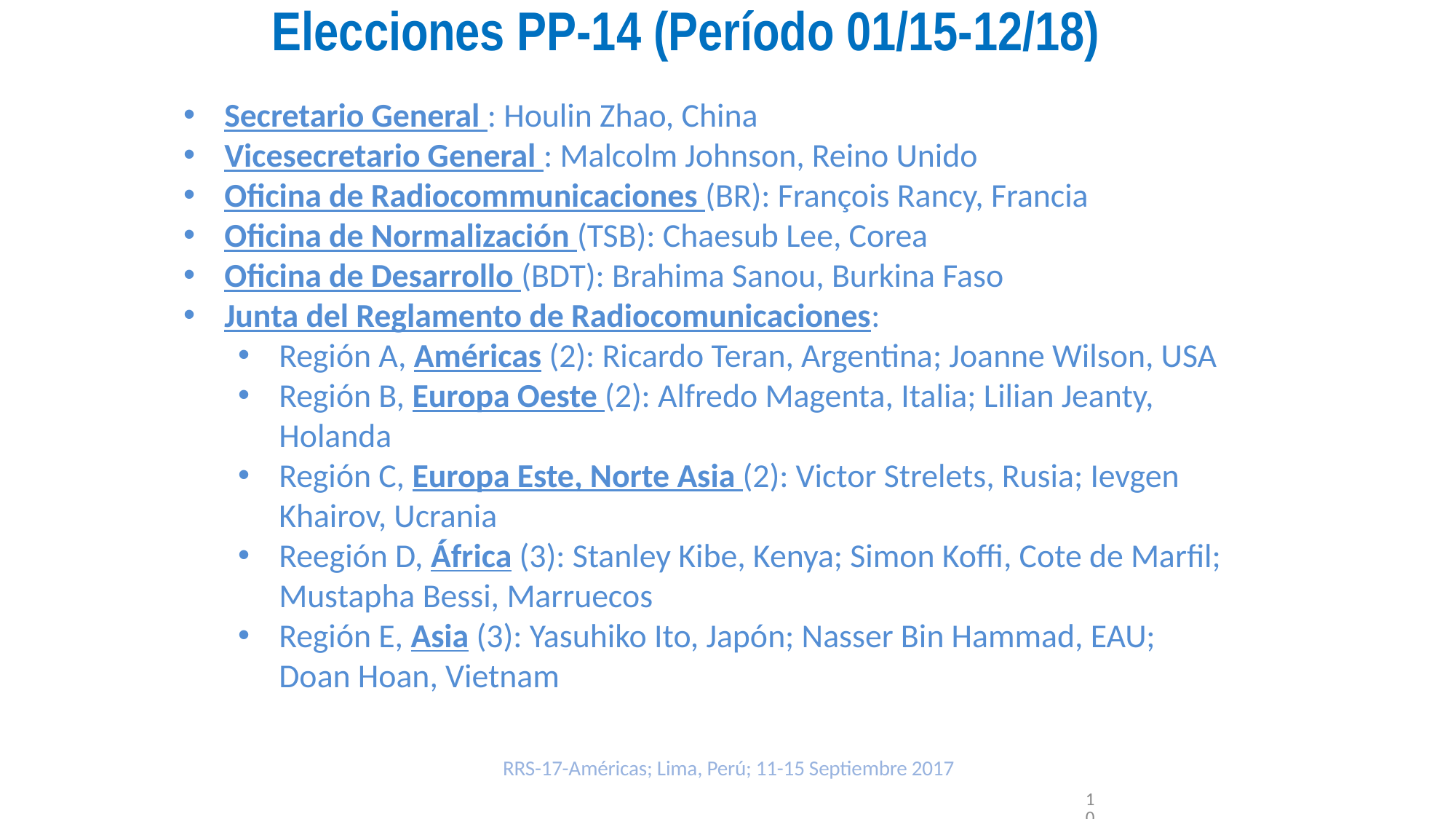

Elecciones PP-14 (Período 01/15-12/18)

Secretario General : Houlin Zhao, China
Vicesecretario General : Malcolm Johnson, Reino Unido
Oficina de Radiocommunicaciones (BR): François Rancy, Francia
Oficina de Normalización (TSB): Chaesub Lee, Corea
Oficina de Desarrollo (BDT): Brahima Sanou, Burkina Faso
Junta del Reglamento de Radiocomunicaciones:
Región A, Américas (2): Ricardo Teran, Argentina; Joanne Wilson, USA
Región B, Europa Oeste (2): Alfredo Magenta, Italia; Lilian Jeanty, Holanda
Región C, Europa Este, Norte Asia (2): Victor Strelets, Rusia; Ievgen Khairov, Ucrania
Reegión D, África (3): Stanley Kibe, Kenya; Simon Koffi, Cote de Marfil; Mustapha Bessi, Marruecos
Región E, Asia (3): Yasuhiko Ito, Japón; Nasser Bin Hammad, EAU; Doan Hoan, Vietnam
RRS-17-Américas; Lima, Perú; 11-15 Septiembre 2017
10